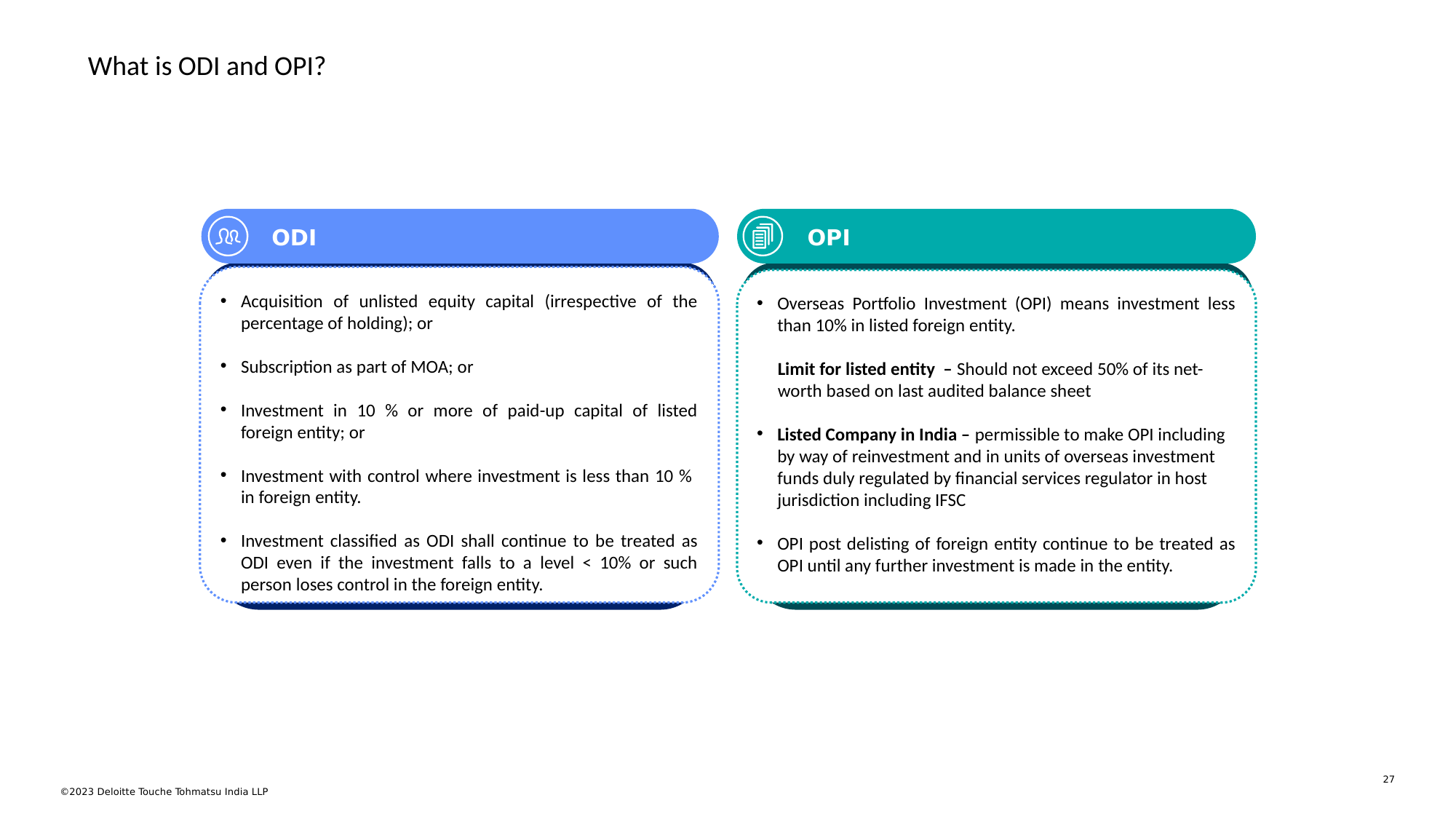

# What is ODI and OPI?
ODI
OPI

Acquisition of unlisted equity capital (irrespective of the percentage of holding); or

Subscription as part of MOA; or

Investment in 10 % or more of paid-up capital of listed foreign entity; or

Investment with control where investment is less than 10 %  in foreign entity.

Investment classified as ODI shall continue to be treated as ODI even if the investment falls to a level < 10% or such person loses control in the foreign entity.
Overseas Portfolio Investment (OPI) means investment less than 10% in listed foreign entity.

Limit for listed entity  – Should not exceed 50% of its net-worth based on last audited balance sheet

Listed Company in India – permissible to make OPI including by way of reinvestment and in units of overseas investment funds duly regulated by financial services regulator in host jurisdiction including IFSC

OPI post delisting of foreign entity continue to be treated as OPI until any further investment is made in the entity.